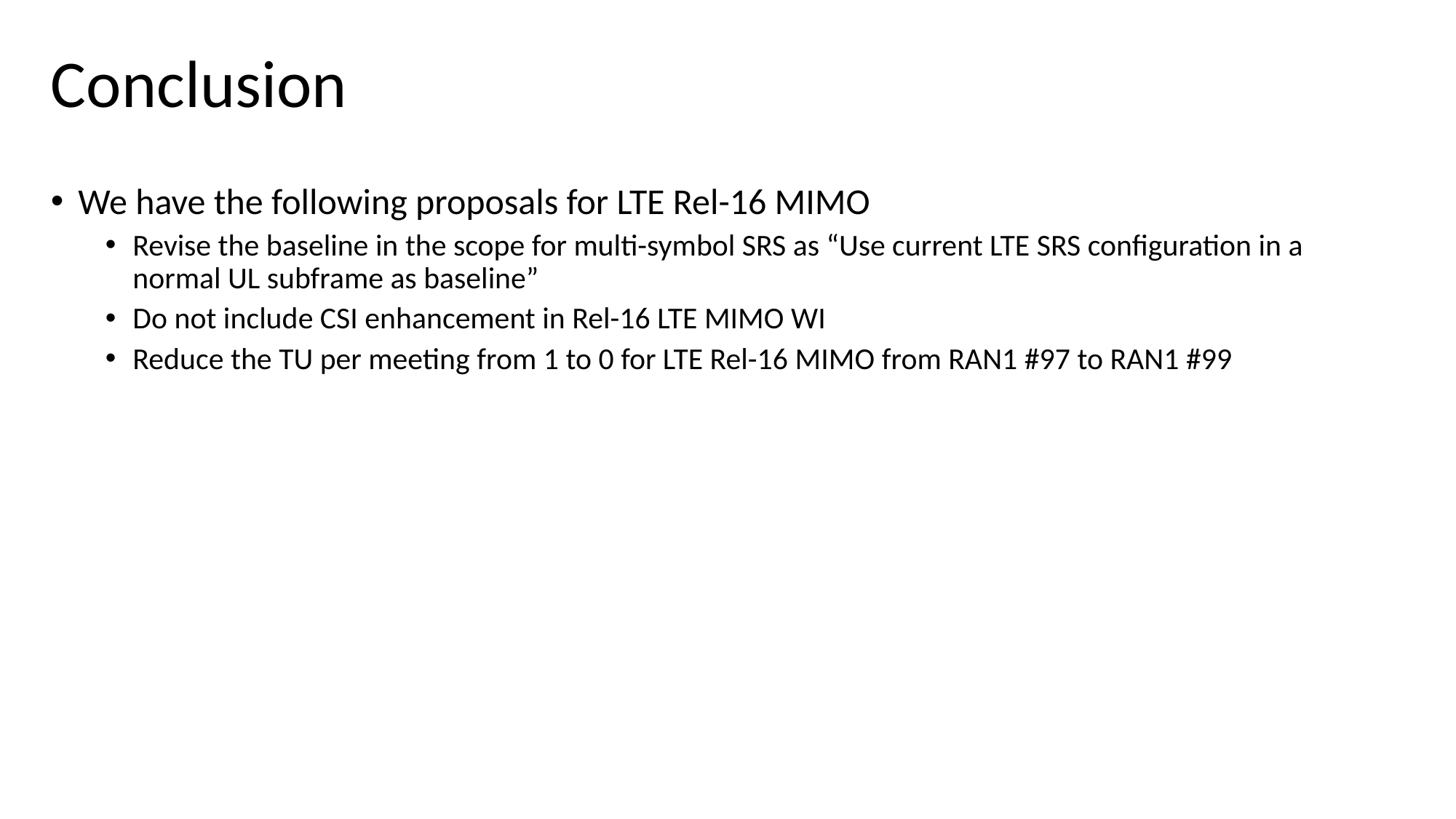

# Conclusion
We have the following proposals for LTE Rel-16 MIMO
Revise the baseline in the scope for multi-symbol SRS as “Use current LTE SRS configuration in a normal UL subframe as baseline”
Do not include CSI enhancement in Rel-16 LTE MIMO WI
Reduce the TU per meeting from 1 to 0 for LTE Rel-16 MIMO from RAN1 #97 to RAN1 #99